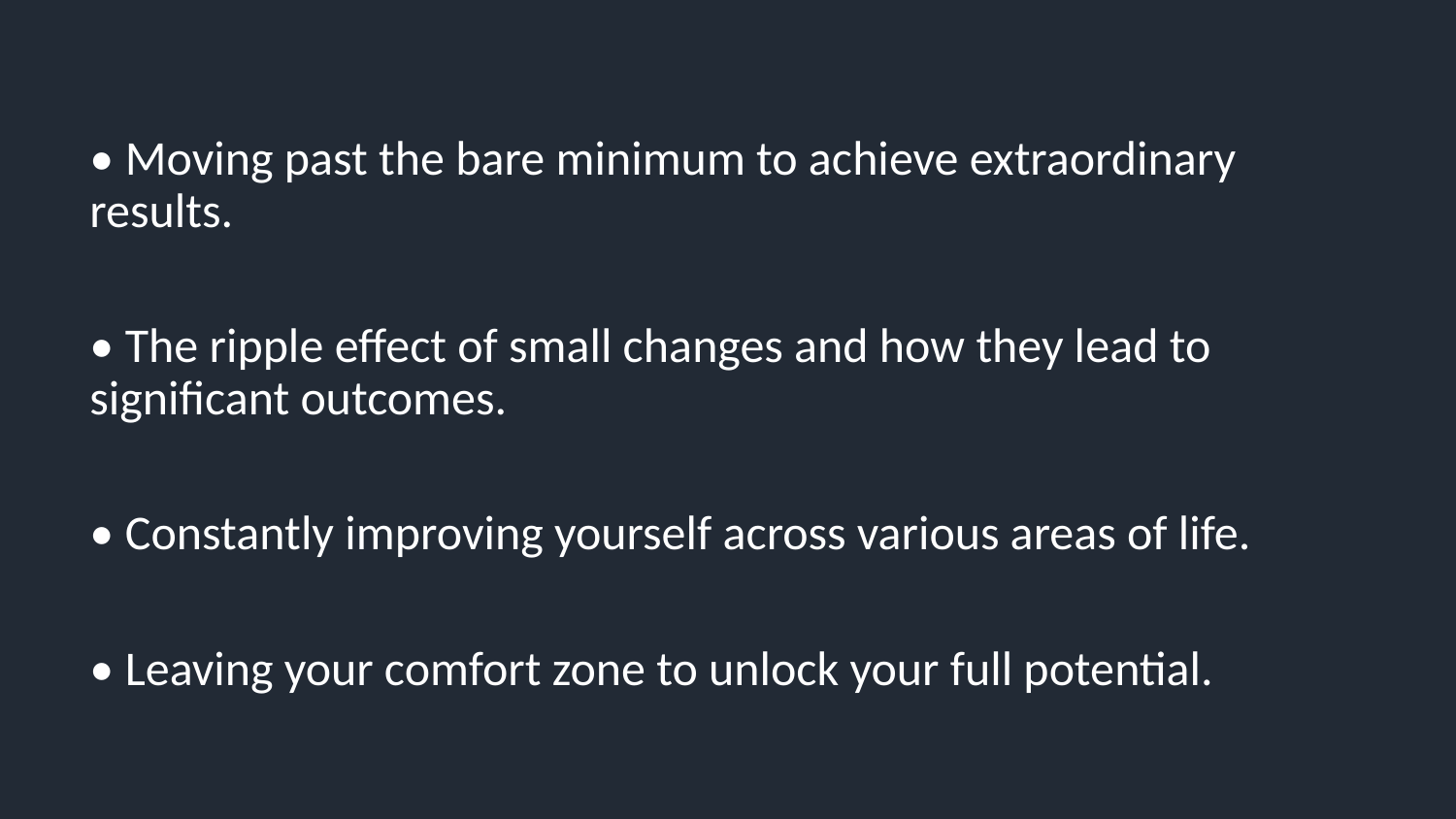

• Moving past the bare minimum to achieve extraordinary results.

• The ripple effect of small changes and how they lead to significant outcomes.

• Constantly improving yourself across various areas of life.

• Leaving your comfort zone to unlock your full potential.